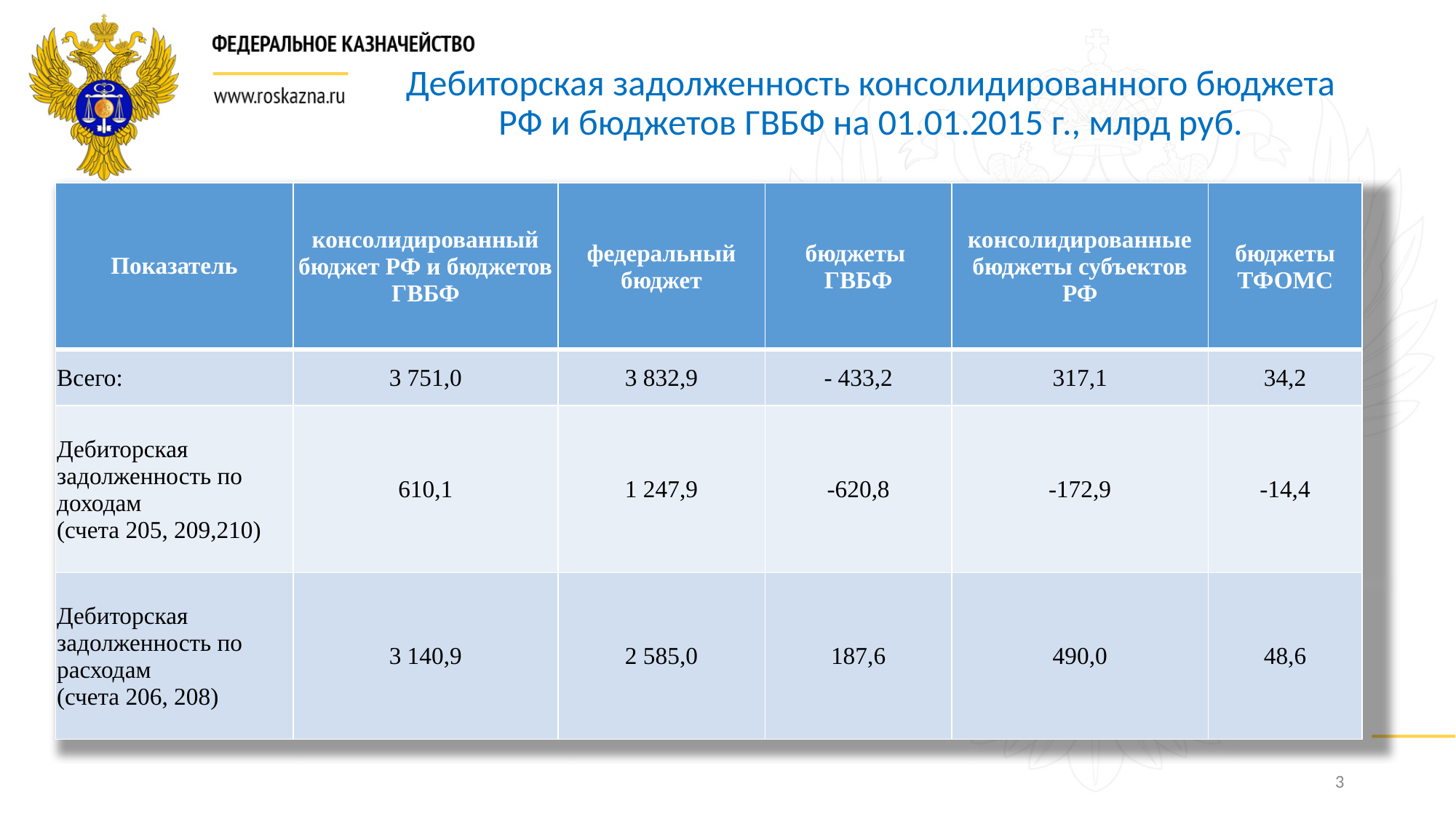

Дебиторская задолженность консолидированного бюджета
РФ и бюджетов ГВБФ на 01.01.2015 г., млрд руб.
| Показатель | консолидированный бюджет РФ и бюджетов ГВБФ | федеральный бюджет | бюджеты ГВБФ | консолидированные бюджеты субъектов РФ | бюджеты ТФОМС |
| --- | --- | --- | --- | --- | --- |
| Всего: | 3 751,0 | 3 832,9 | - 433,2 | 317,1 | 34,2 |
| Дебиторская задолженность по доходам (счета 205, 209,210) | 610,1 | 1 247,9 | -620,8 | -172,9 | -14,4 |
| Дебиторская задолженность по расходам (счета 206, 208) | 3 140,9 | 2 585,0 | 187,6 | 490,0 | 48,6 |
3